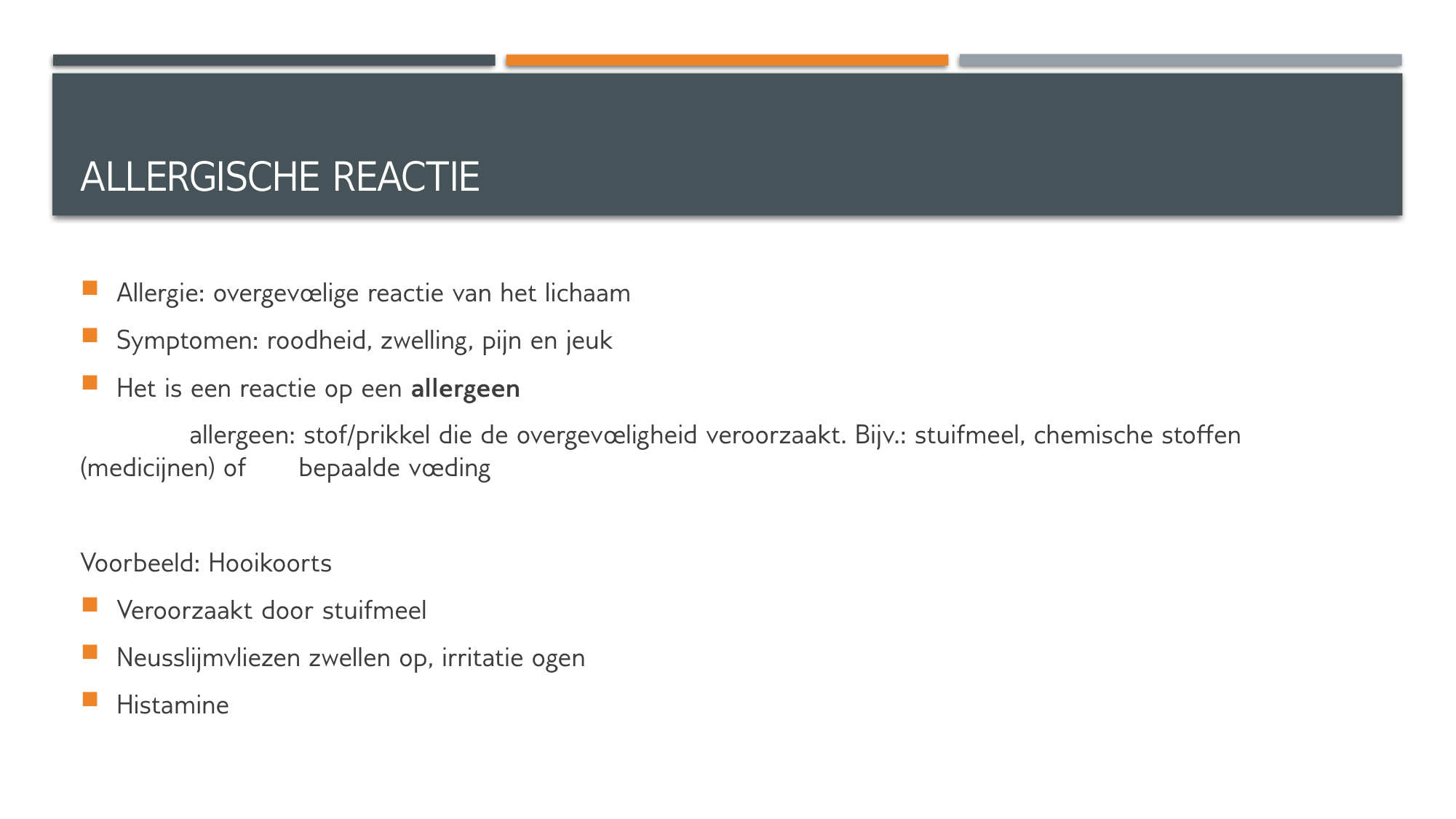

# Allergische reactie
Allergie: overgevoelige reactie van het lichaam
Symptomen: roodheid, zwelling, pijn en jeuk
Het is een reactie op een allergeen
	allergeen: stof/prikkel die de overgevoeligheid veroorzaakt. Bijv.: stuifmeel, chemische stoffen (medicijnen) of 	bepaalde voeding

Voorbeeld: Hooikoorts
Veroorzaakt door stuifmeel
Neusslijmvliezen zwellen op, irritatie ogen
Histamine